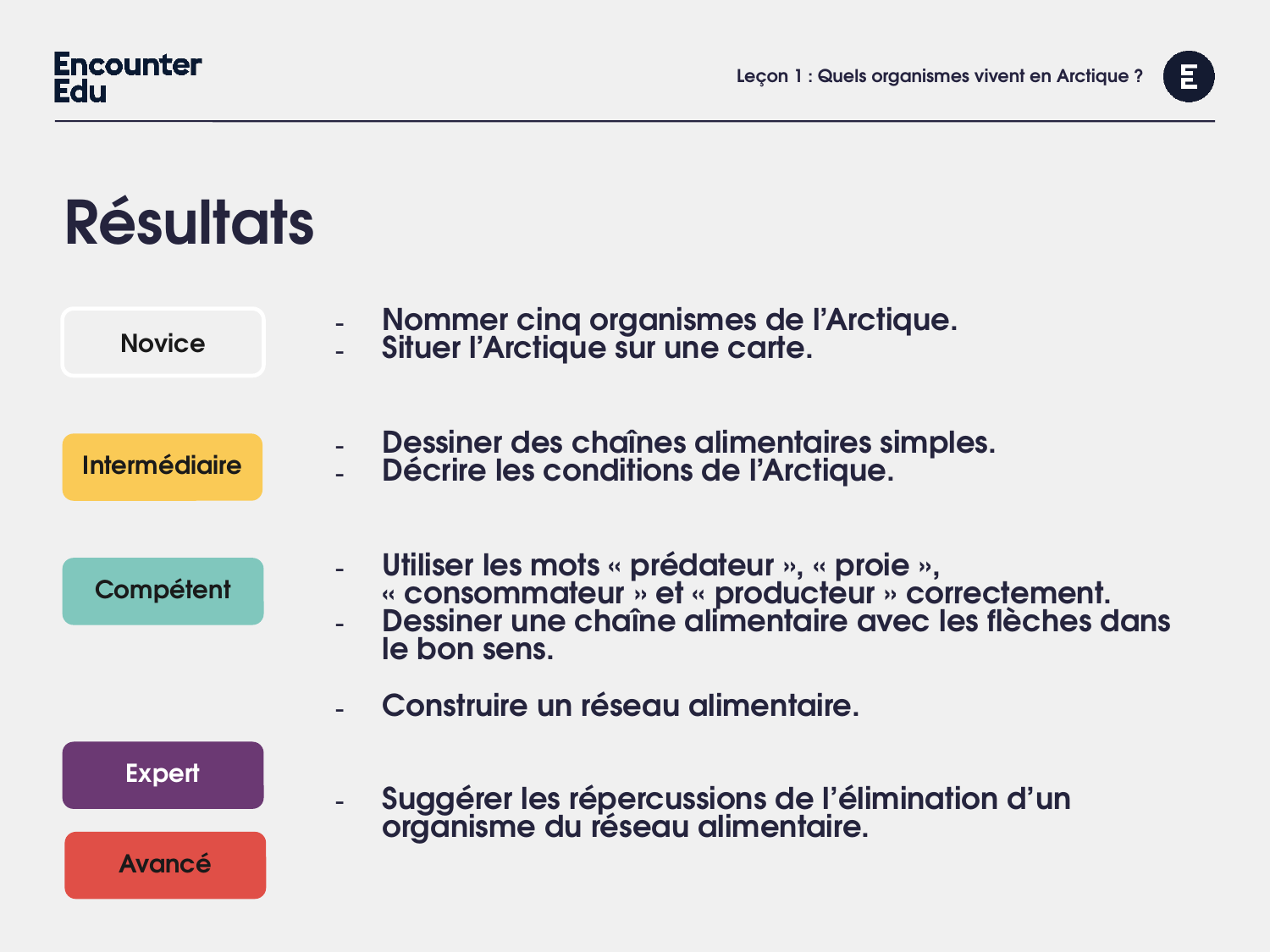

# Leçon 1 : Quels organismes vivent en Arctique ?
Résultats
Novice
| Nommer cinq organismes de l’Arctique. Situer l’Arctique sur une carte. |
| --- |
| Dessiner des chaînes alimentaires simples. Décrire les conditions de l’Arctique. |
| Utiliser les mots « prédateur », « proie », « consommateur » et « producteur » correctement. Dessiner une chaîne alimentaire avec les flèches dans le bon sens. Construire un réseau alimentaire. |
|  |
| Suggérer les répercussions de l’élimination d’un organisme du réseau alimentaire. |
Intermédiaire
Compétent
Expert
Avancé